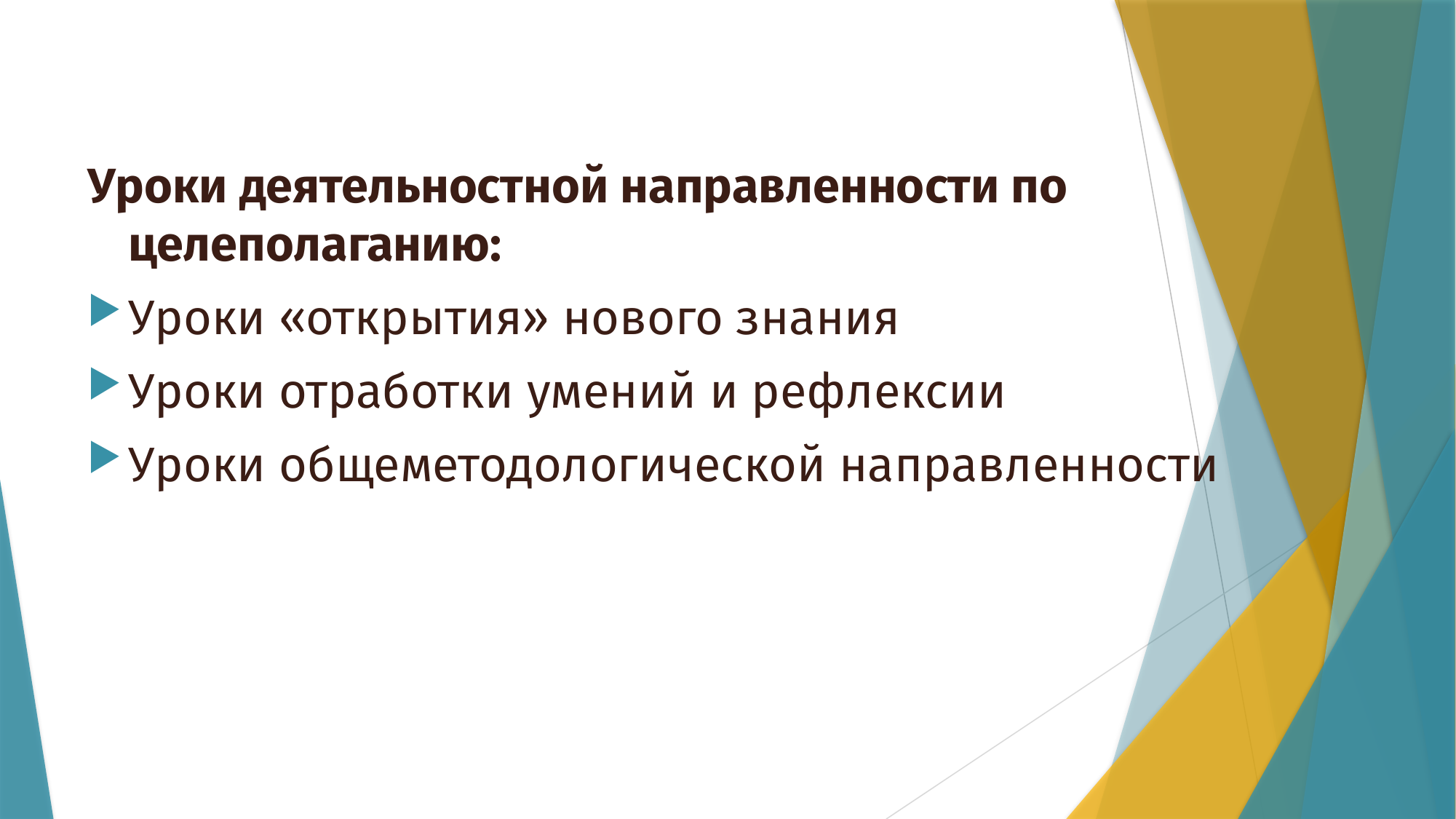

Уроки деятельностной направленности по целеполаганию:
Уроки «открытия» нового знания
Уроки отработки умений и рефлексии
Уроки общеметодологической направленности